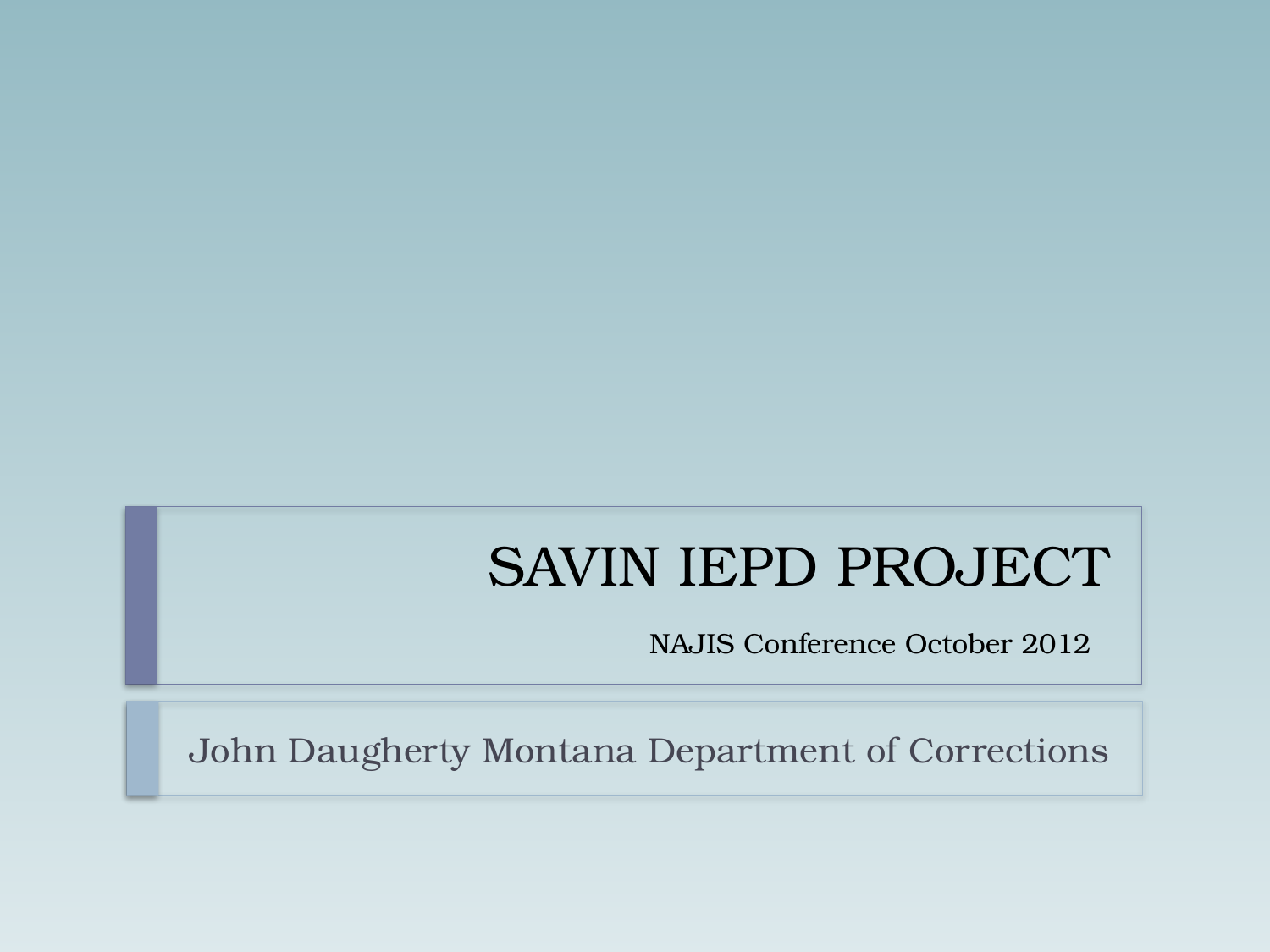

# SAVIN IEPD PROJECT NAJIS Conference October 2012
John Daugherty Montana Department of Corrections